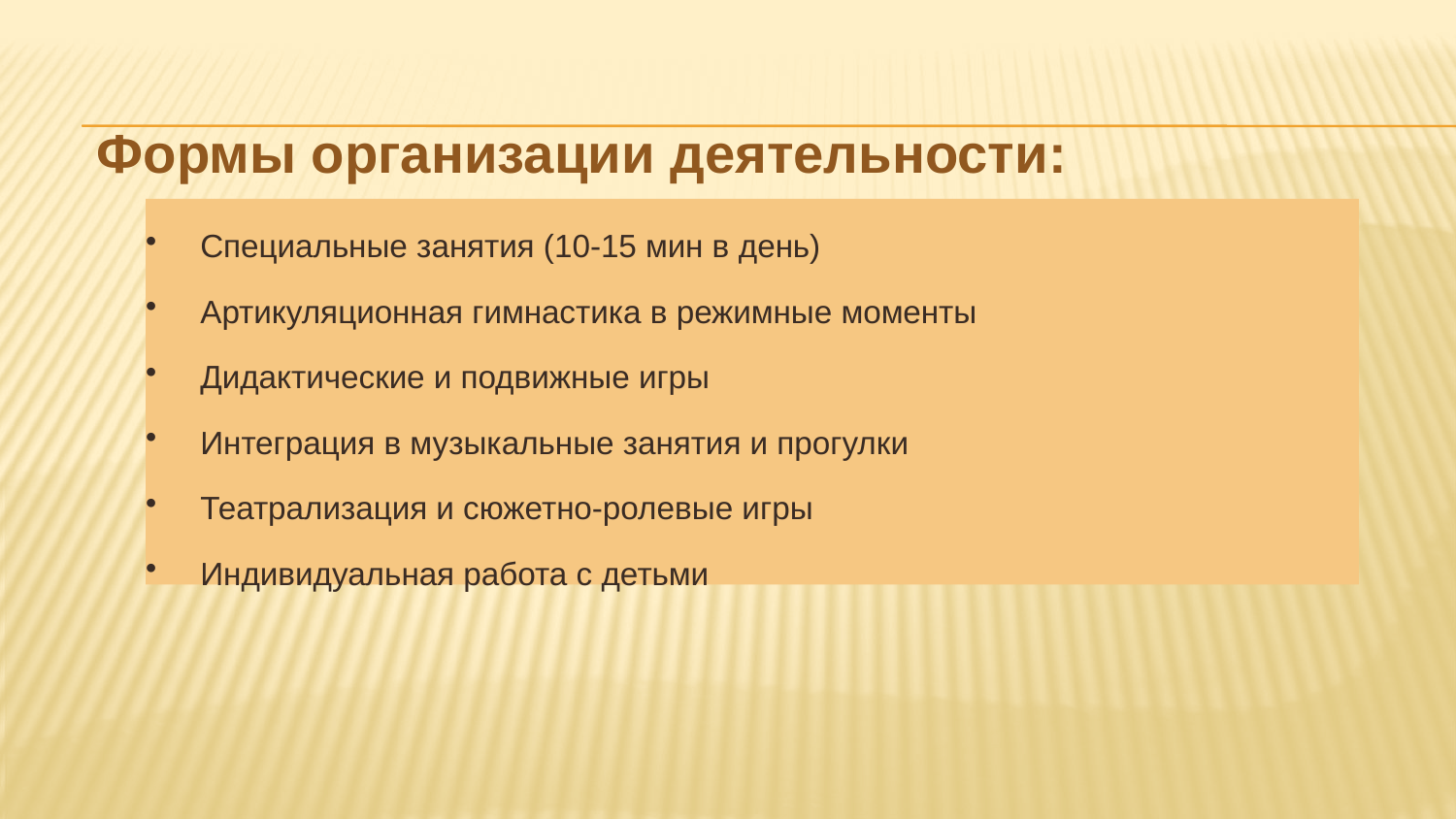

Формы организации деятельности:
Специальные занятия (10-15 мин в день)
Артикуляционная гимнастика в режимные моменты
Дидактические и подвижные игры
Интеграция в музыкальные занятия и прогулки
Театрализация и сюжетно-ролевые игры
Индивидуальная работа с детьми